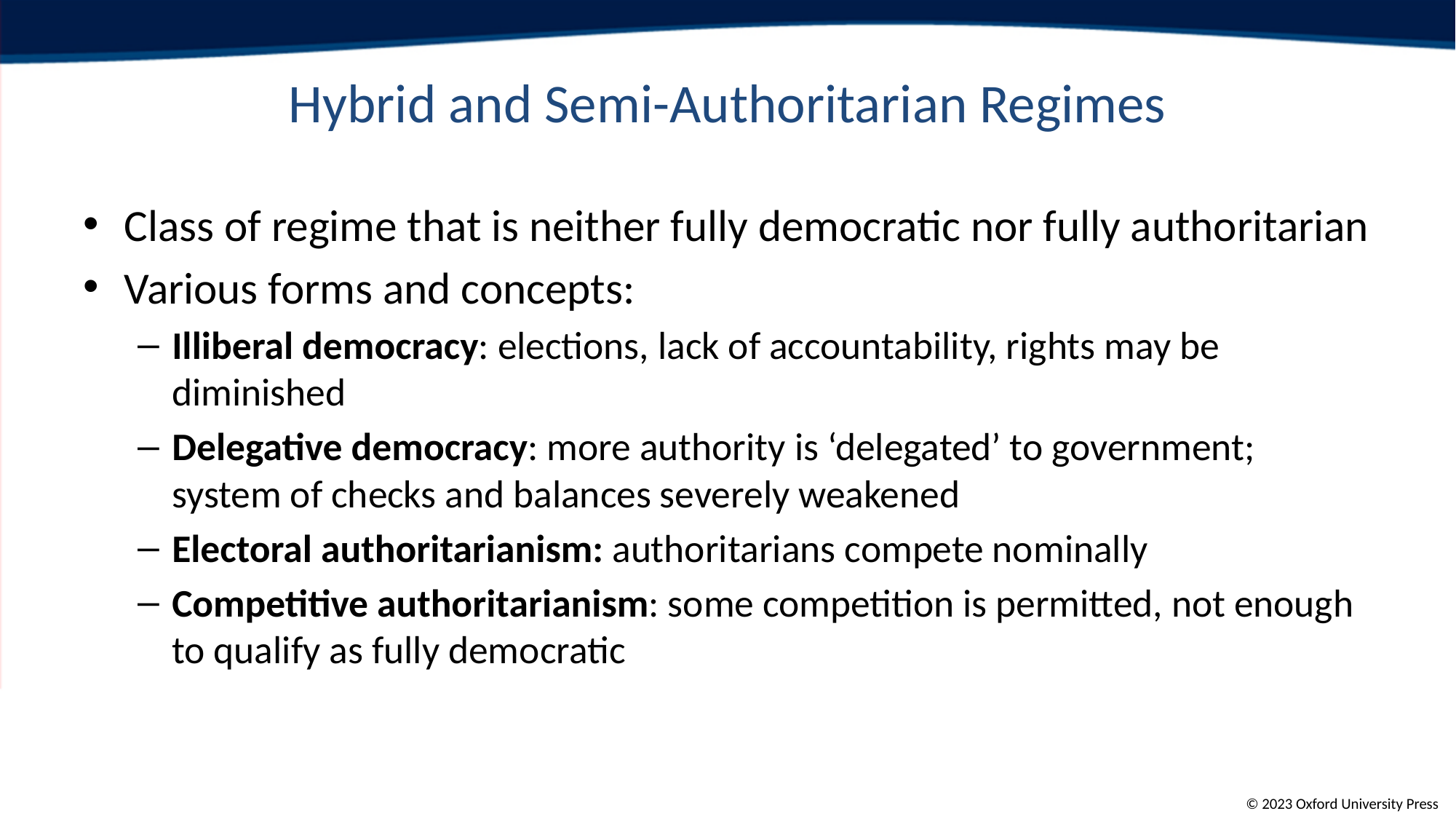

# Hybrid and Semi-Authoritarian Regimes
Class of regime that is neither fully democratic nor fully authoritarian
Various forms and concepts:
Illiberal democracy: elections, lack of accountability, rights may be diminished
Delegative democracy: more authority is ‘delegated’ to government; system of checks and balances severely weakened
Electoral authoritarianism: authoritarians compete nominally
Competitive authoritarianism: some competition is permitted, not enough to qualify as fully democratic